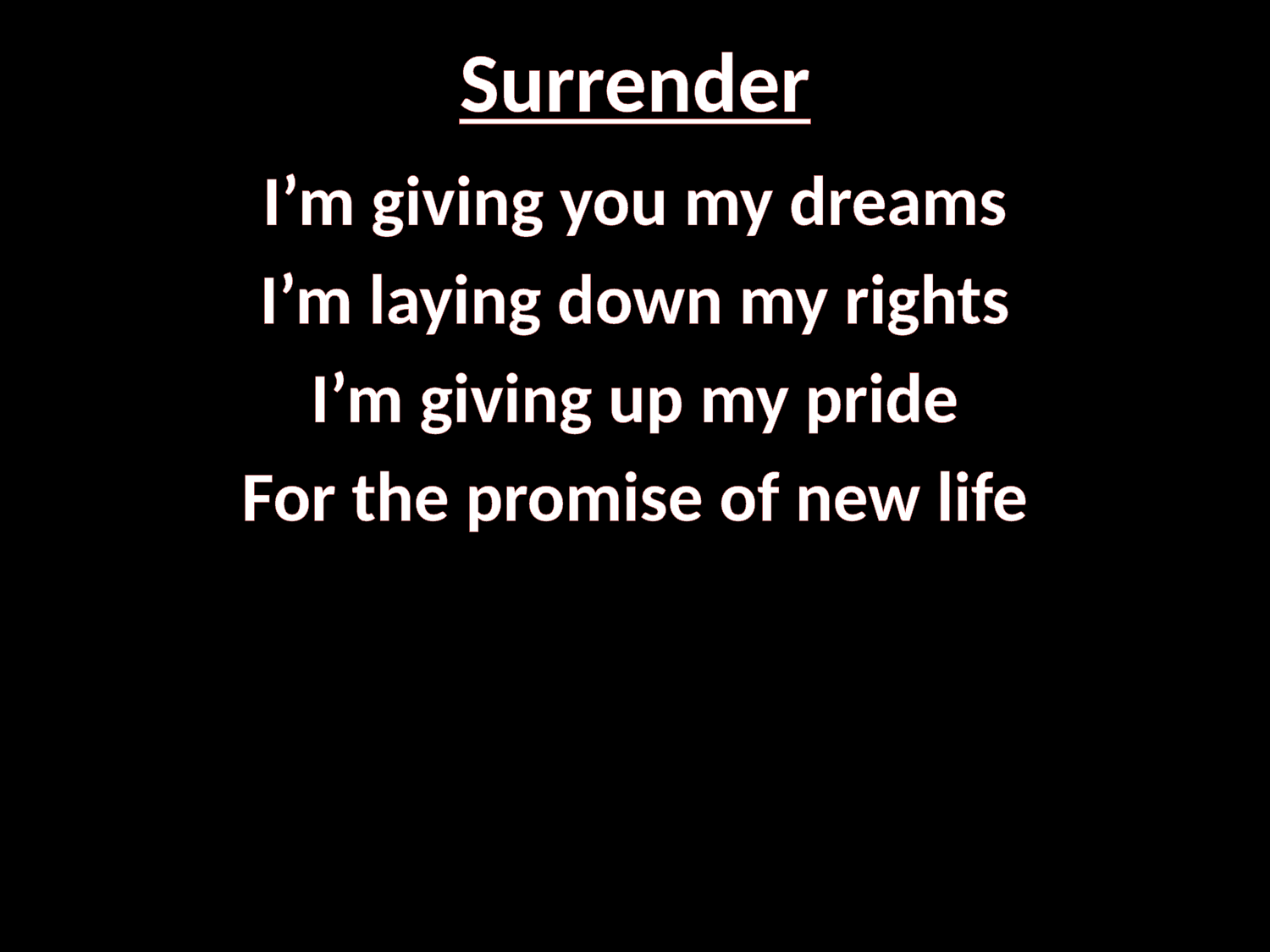

# Surrender
I’m giving you my dreams
I’m laying down my rights
I’m giving up my pride
For the promise of new life